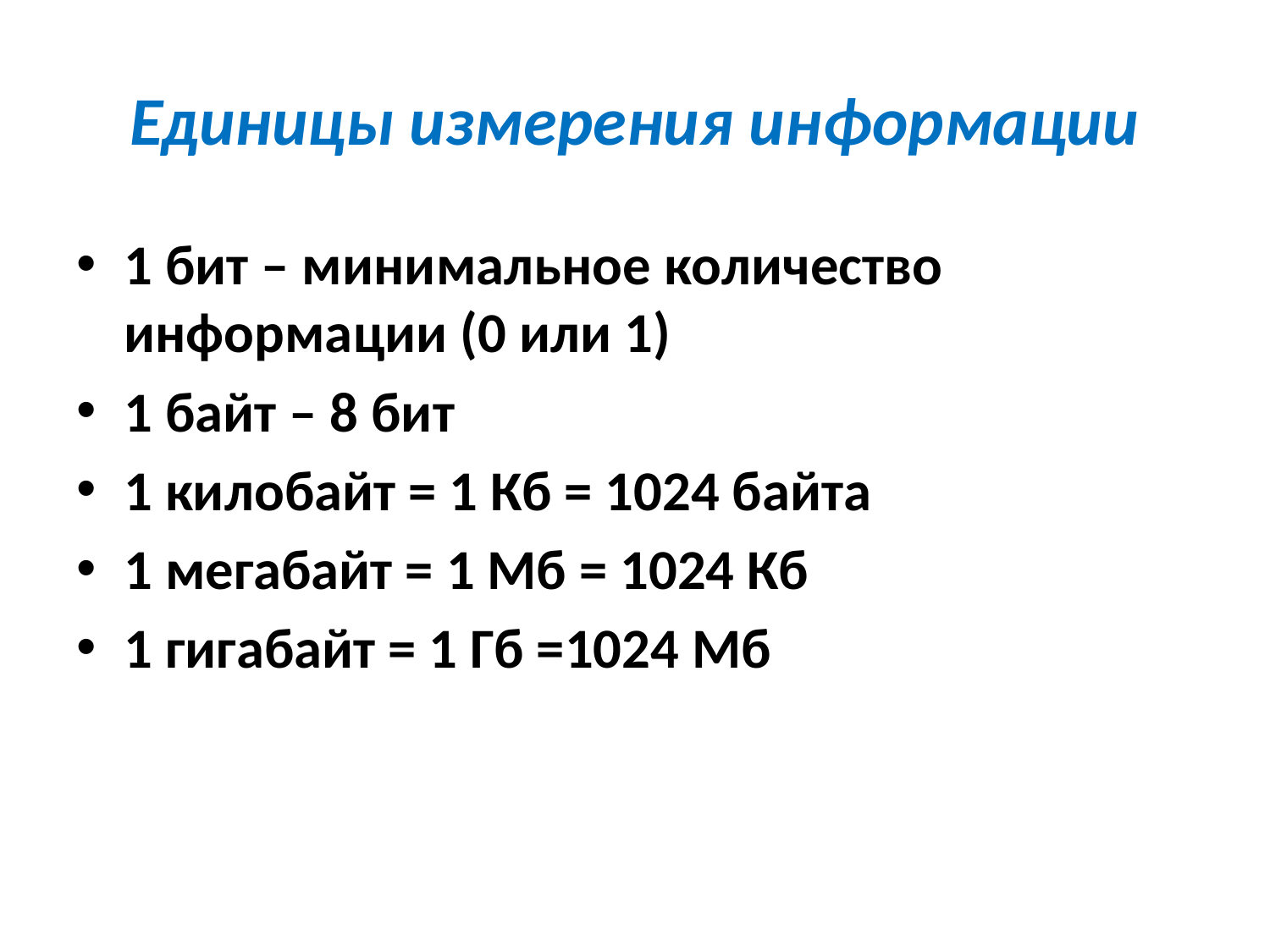

# Единицы измерения информации
1 бит – минимальное количество информации (0 или 1)
1 байт – 8 бит
1 килобайт = 1 Кб = 1024 байта
1 мегабайт = 1 Мб = 1024 Кб
1 гигабайт = 1 Гб =1024 Мб